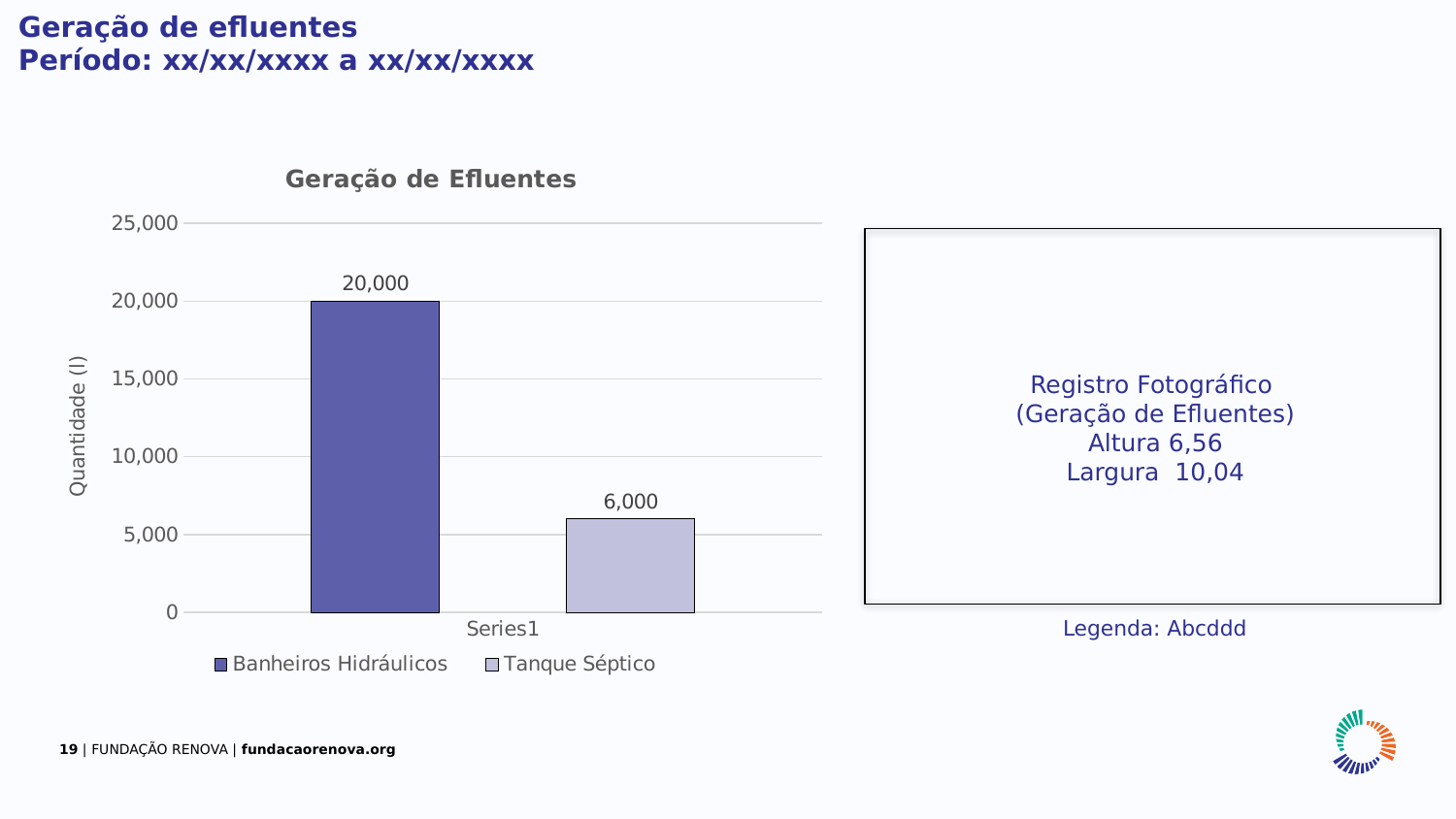

Geração de efluentes
Período: xx/xx/xxxx a xx/xx/xxxx

### Chart: Geração de Efluentes

| Category | Banheiros Hidráulicos | Tanque Séptico |
|---|---|---|
|  | 20000.0 | 6000.0 |
Registro Fotográfico
(Geração de Efluentes)
Altura 6,56
Largura  10,04

Legenda: Abcddd